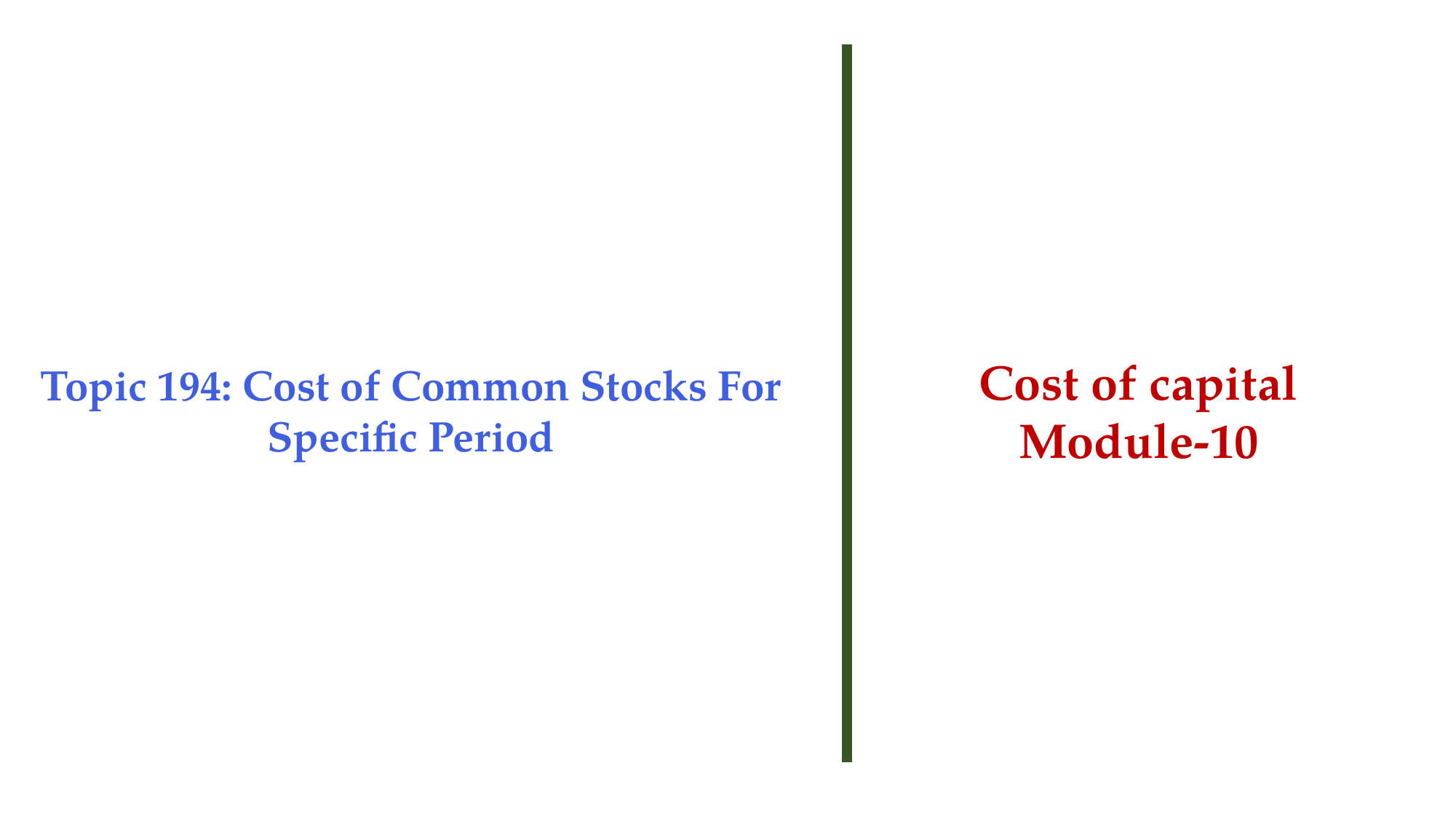

Topic 194: Cost of Common Stocks For Specific Period
Cost of capital
Module-10